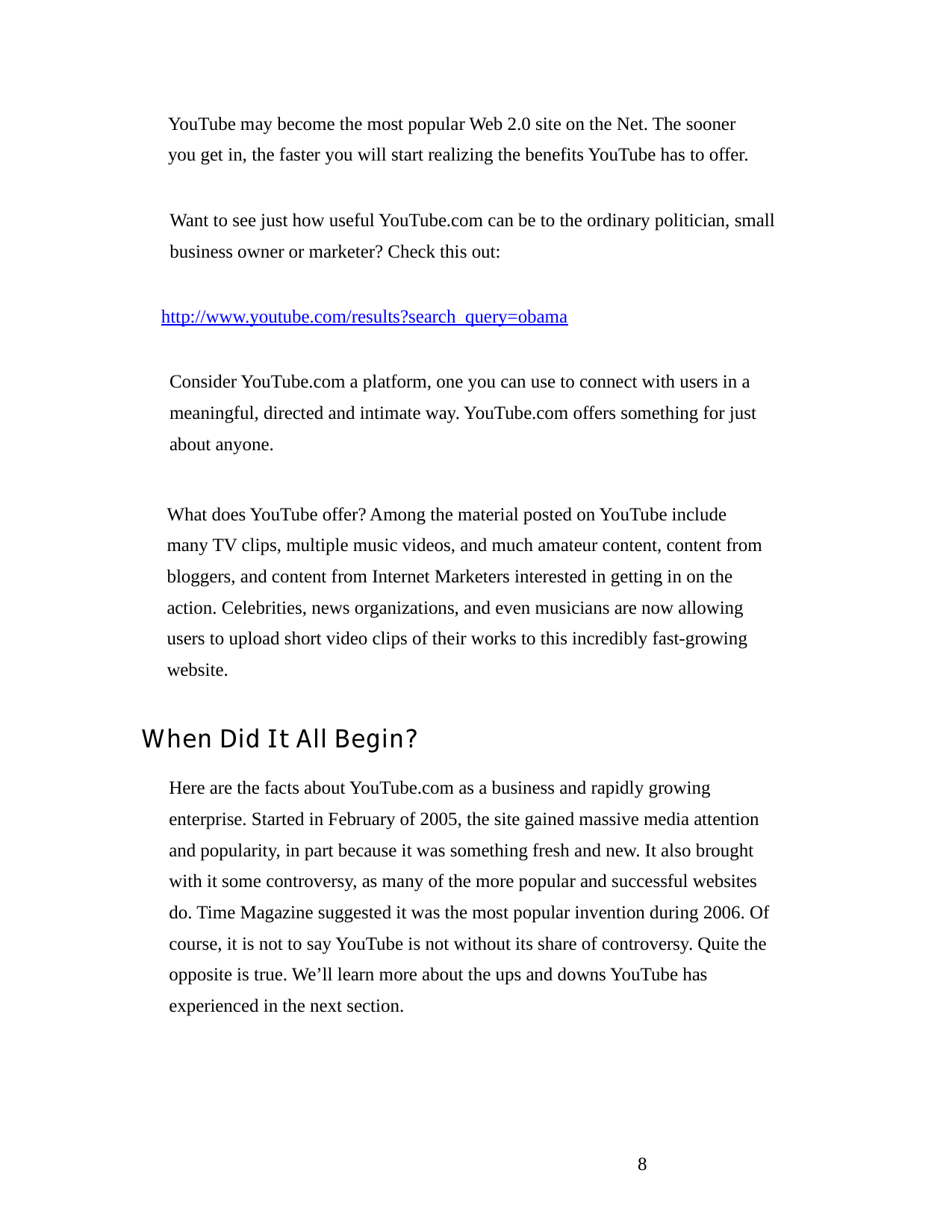

YouTube may become the most popular Web 2.0 site on the Net. The sooner
you get in, the faster you will start realizing the benefits YouTube has to offer.
Want to see just how useful YouTube.com can be to the ordinary politician, small
business owner or marketer? Check this out:
http://www.youtube.com/results?search_query=obama
Consider YouTube.com a platform, one you can use to connect with users in a
meaningful, directed and intimate way. YouTube.com offers something for just
about anyone.
What does YouTube offer? Among the material posted on YouTube include
many TV clips, multiple music videos, and much amateur content, content from
bloggers, and content from Internet Marketers interested in getting in on the
action. Celebrities, news organizations, and even musicians are now allowing
users to upload short video clips of their works to this incredibly fast-growing
website.
When Did It All Begin?
Here are the facts about YouTube.com as a business and rapidly growing
enterprise. Started in February of 2005, the site gained massive media attention
and popularity, in part because it was something fresh and new. It also brought
with it some controversy, as many of the more popular and successful websites
do. Time Magazine suggested it was the most popular invention during 2006. Of
course, it is not to say YouTube is not without its share of controversy. Quite the
opposite is true. We’ll learn more about the ups and downs YouTube has
experienced in the next section.
8